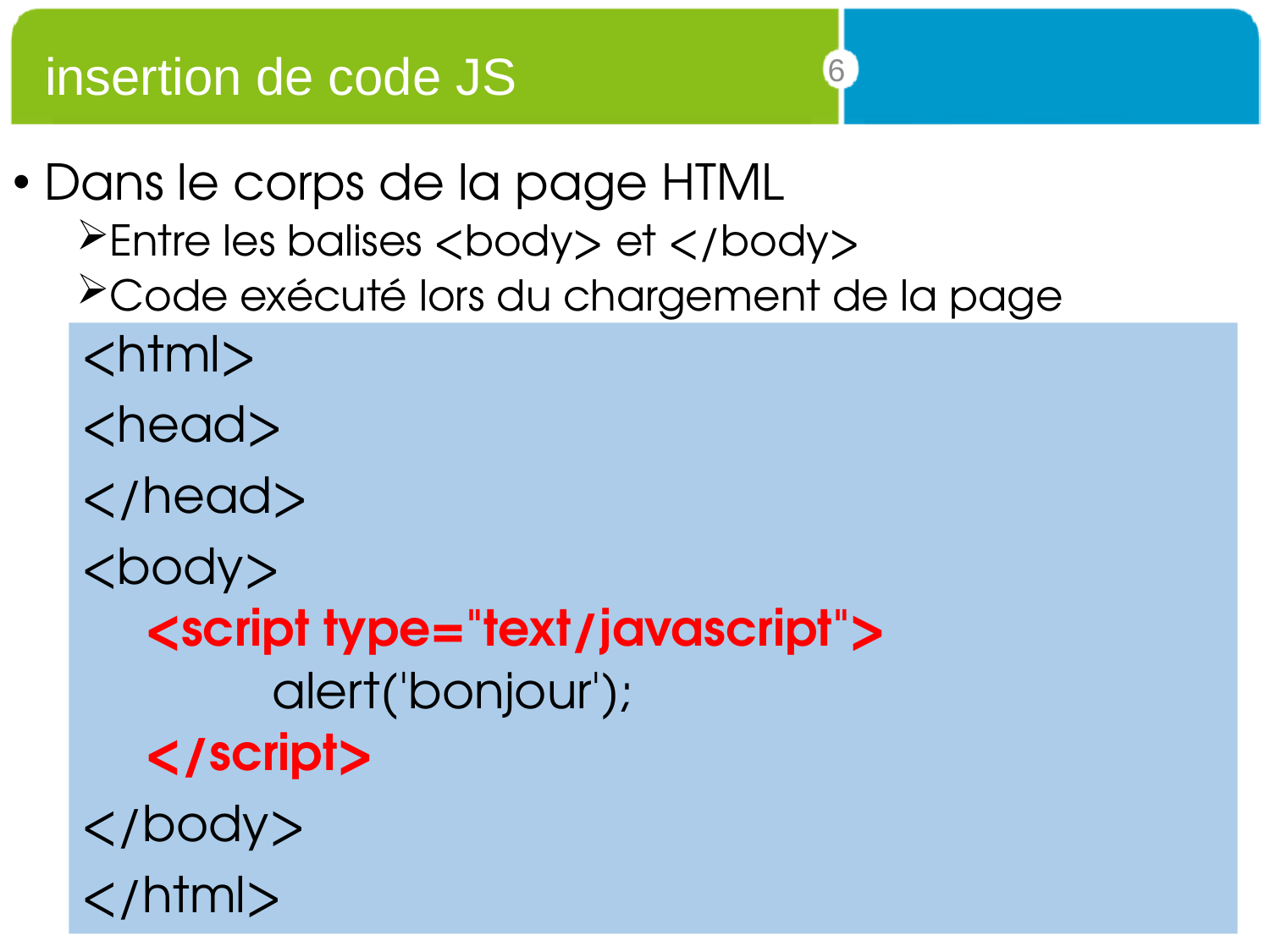

# insertion de code JS
6
Dans le corps de la page HTML
Entre les balises <body> et </body>
Code exécuté lors du chargement de la page

<html>
<head>
</head>
<body>
<script type="text/javascript">
	alert('bonjour');
</script>
</body>
</html>